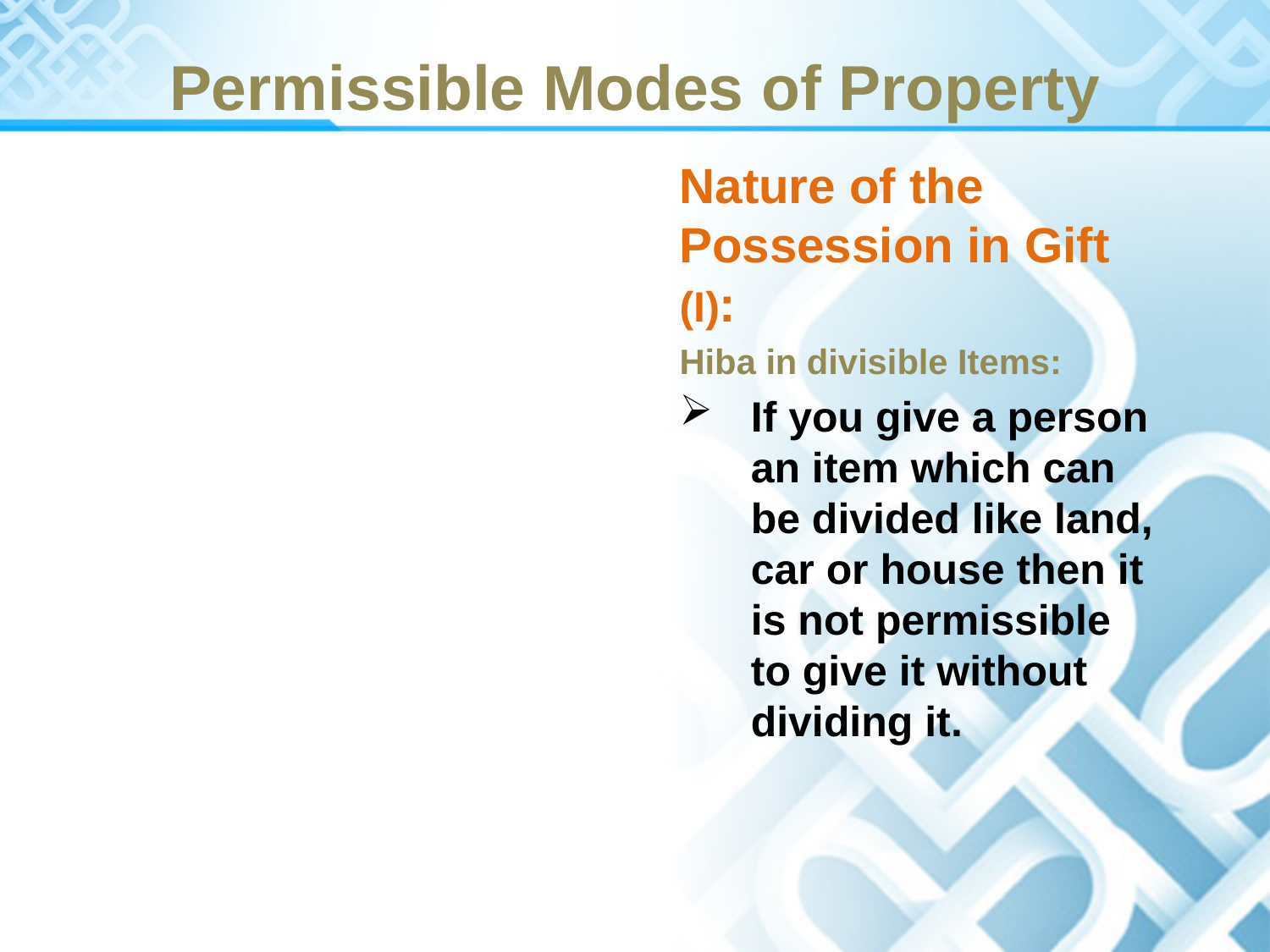

Permissible Modes of Property
Nature of the Possession in Gift (I):
Hiba in divisible Items:
If you give a person an item which can be divided like land, car or house then it is not permissible to give it without dividing it.